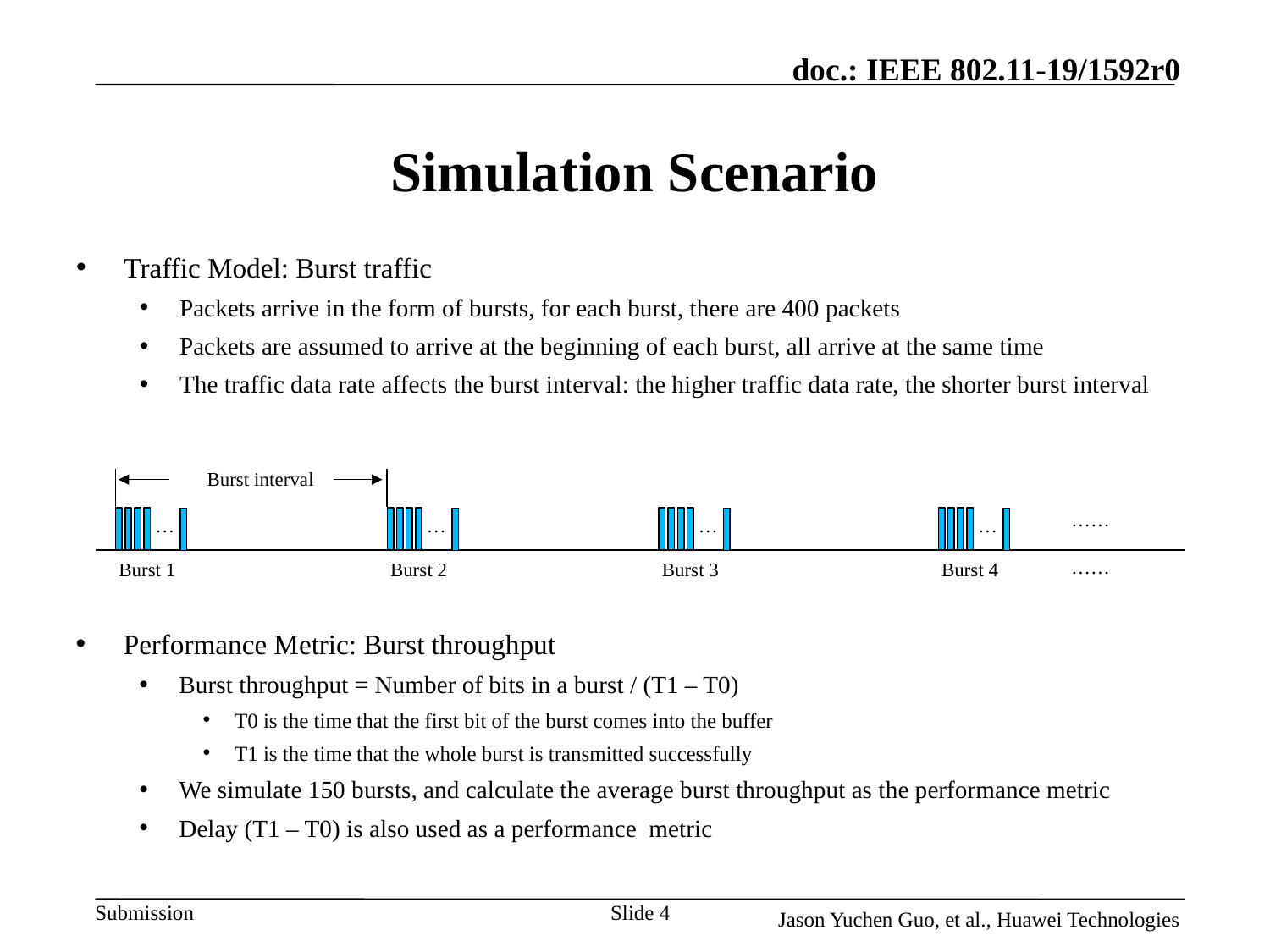

# Simulation Scenario
Traffic Model: Burst traffic
Packets arrive in the form of bursts, for each burst, there are 400 packets
Packets are assumed to arrive at the beginning of each burst, all arrive at the same time
The traffic data rate affects the burst interval: the higher traffic data rate, the shorter burst interval
Burst interval
……
…
…
…
…

……
Burst 1
Burst 2
Burst 3
Burst 4
Performance Metric: Burst throughput
Burst throughput = Number of bits in a burst / (T1 – T0)
T0 is the time that the first bit of the burst comes into the buffer
T1 is the time that the whole burst is transmitted successfully
We simulate 150 bursts, and calculate the average burst throughput as the performance metric
Delay (T1 – T0) is also used as a performance  metric
Slide 4